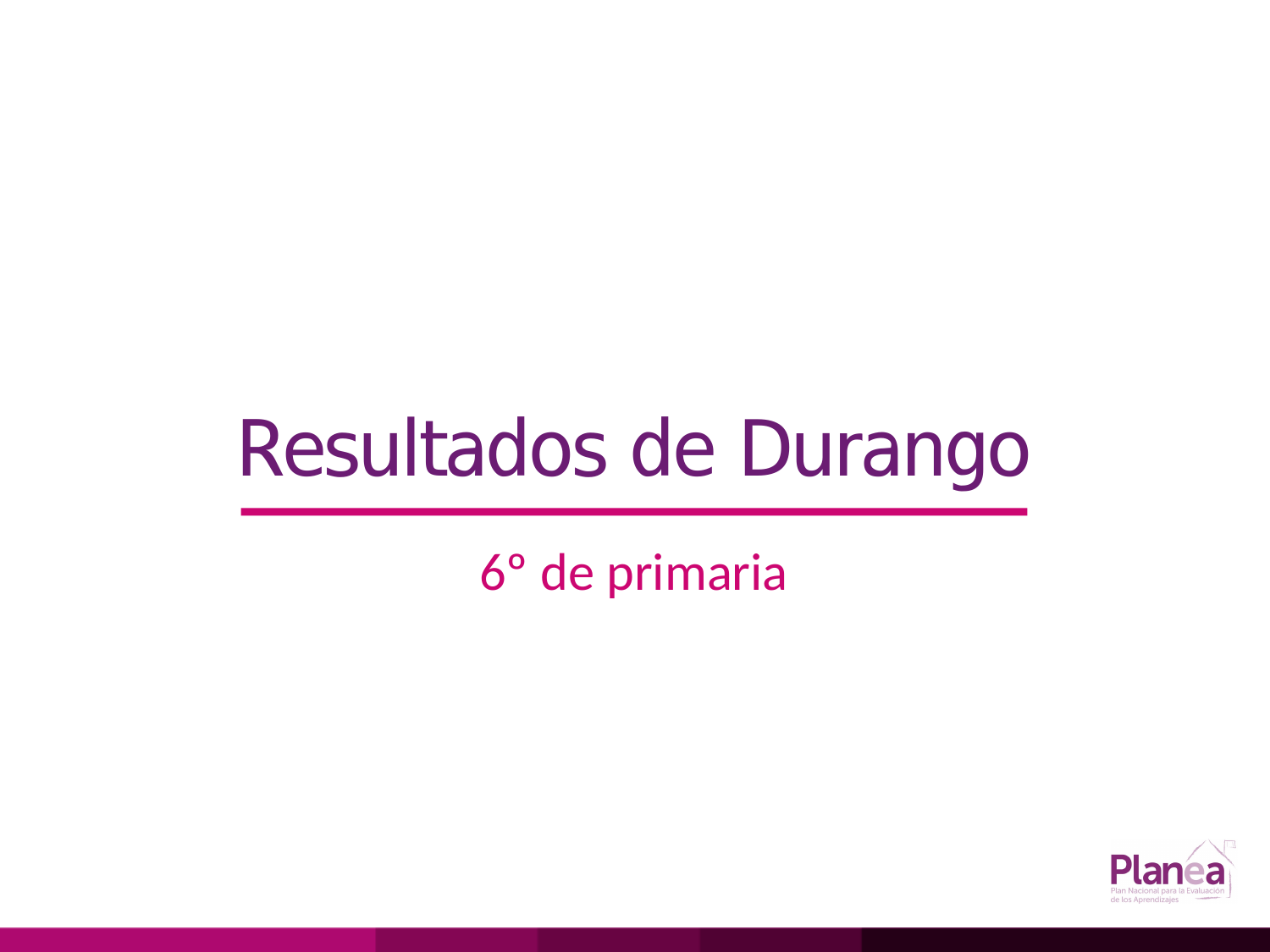

# Resultados de Durango

6º de primaria